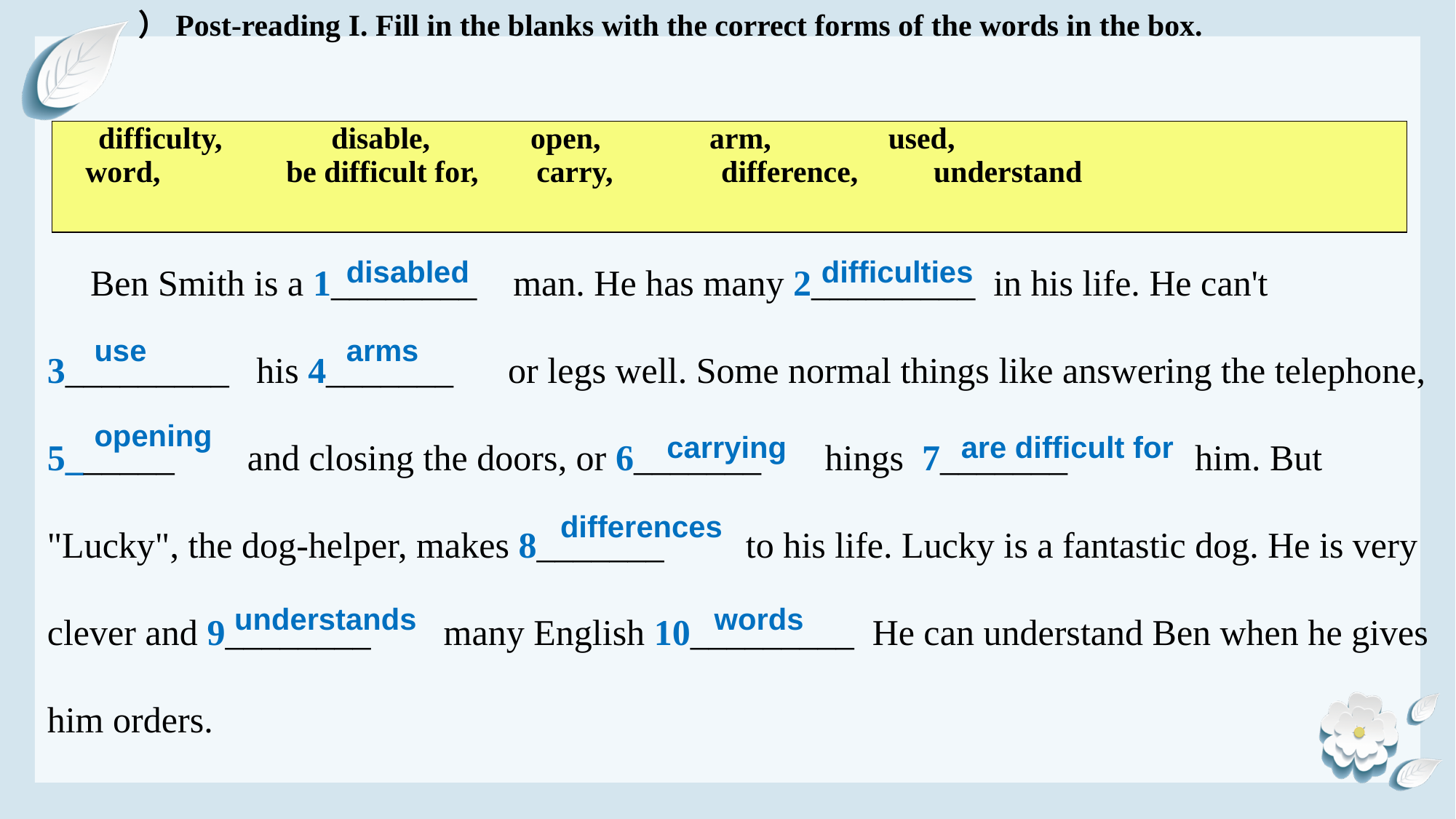

）Post-reading I. Fill in the blanks with the correct forms of the words in the box.

| difficulty, disable, open, arm, used, word, be difficult for, carry, difference, understand |
| --- |
   Ben Smith is a 1________    man. He has many 2_________  in his life. He can't 3_________   his 4_______      or legs well. Some normal things like answering the telephone, 5______        and closing the doors, or 6_______       hings  7_______              him. But "Lucky", the dog-helper, makes 8_______         to his life. Lucky is a fantastic dog. He is very clever and 9________        many English 10_________  He can understand Ben when he gives him orders.
disabled
difficulties
use
arms
opening
carrying
are difficult for
differences
understands
words